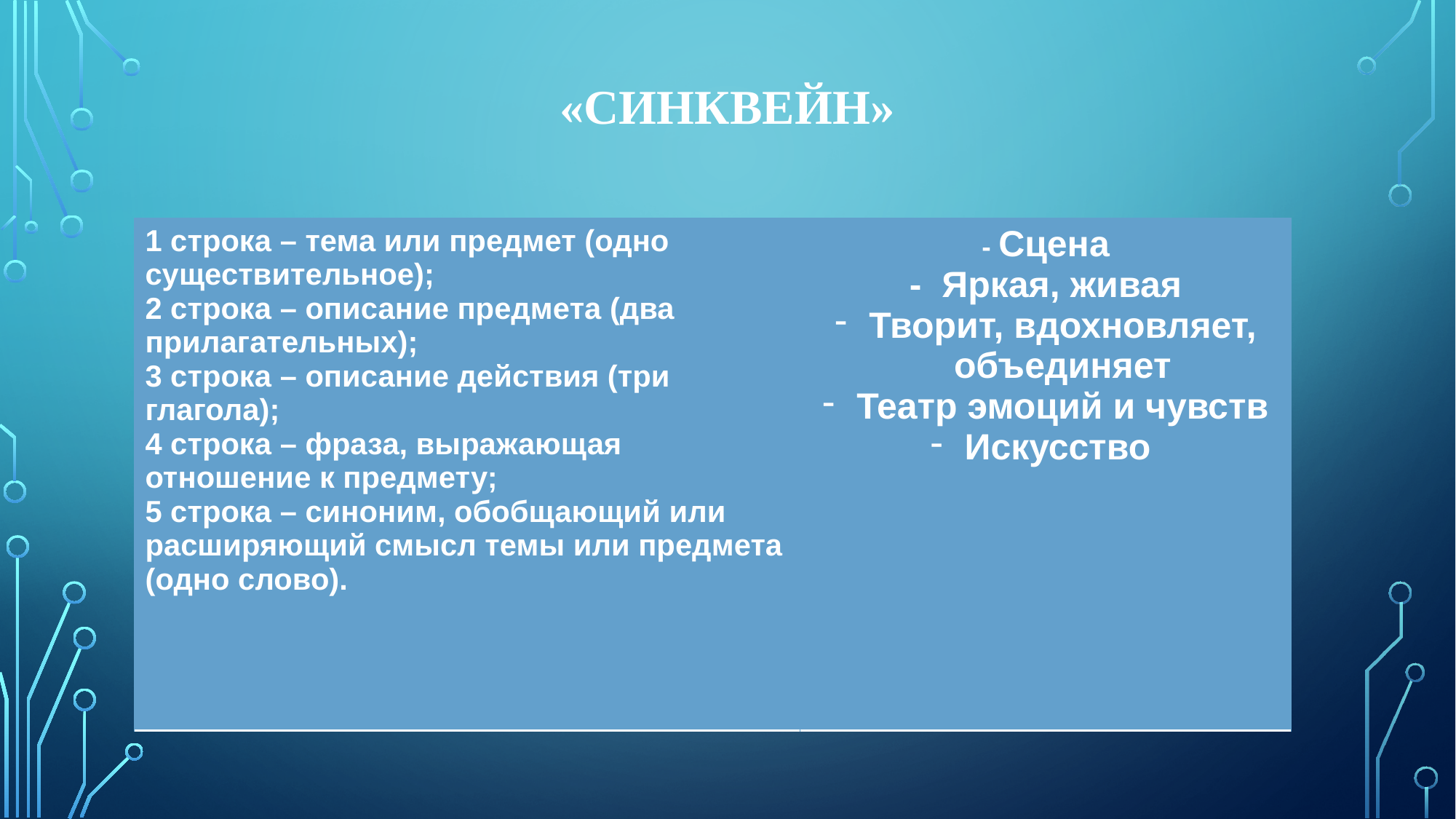

# «Синквейн»
| 1 строка – тема или предмет (одно существительное); 2 строка – описание предмета (два прилагательных); 3 строка – описание действия (три глагола); 4 строка – фраза, выражающая отношение к предмету; 5 строка – синоним, обобщающий или расширяющий смысл темы или предмета (одно слово). | - Сцена - Яркая, живая Творит, вдохновляет, объединяет Театр эмоций и чувств Искусство |
| --- | --- |